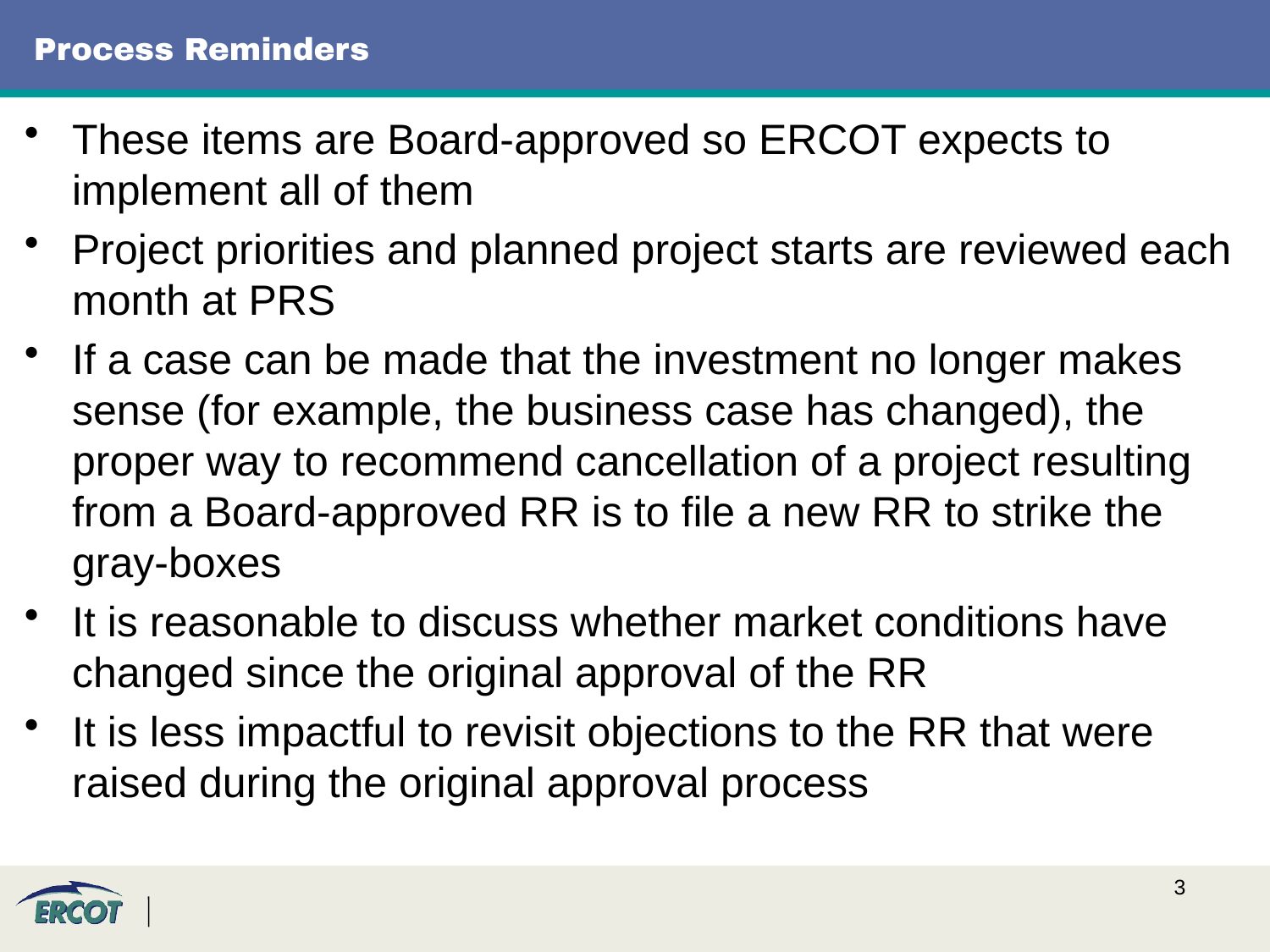

# Process Reminders
These items are Board-approved so ERCOT expects to implement all of them
Project priorities and planned project starts are reviewed each month at PRS
If a case can be made that the investment no longer makes sense (for example, the business case has changed), the proper way to recommend cancellation of a project resulting from a Board-approved RR is to file a new RR to strike the gray-boxes
It is reasonable to discuss whether market conditions have changed since the original approval of the RR
It is less impactful to revisit objections to the RR that were raised during the original approval process